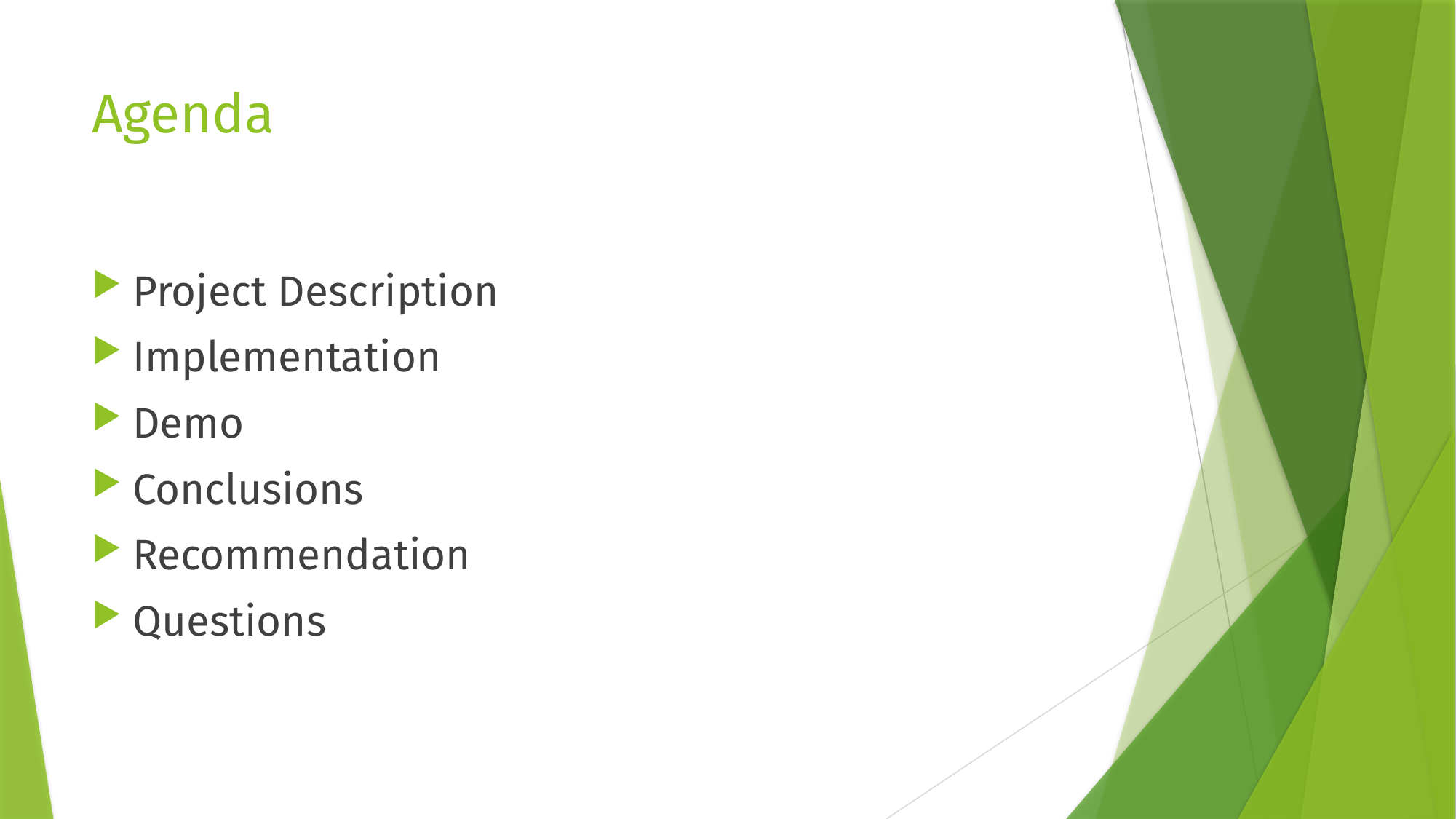

# Agenda
Project Description
Implementation
Demo
Conclusions
Recommendation
Questions